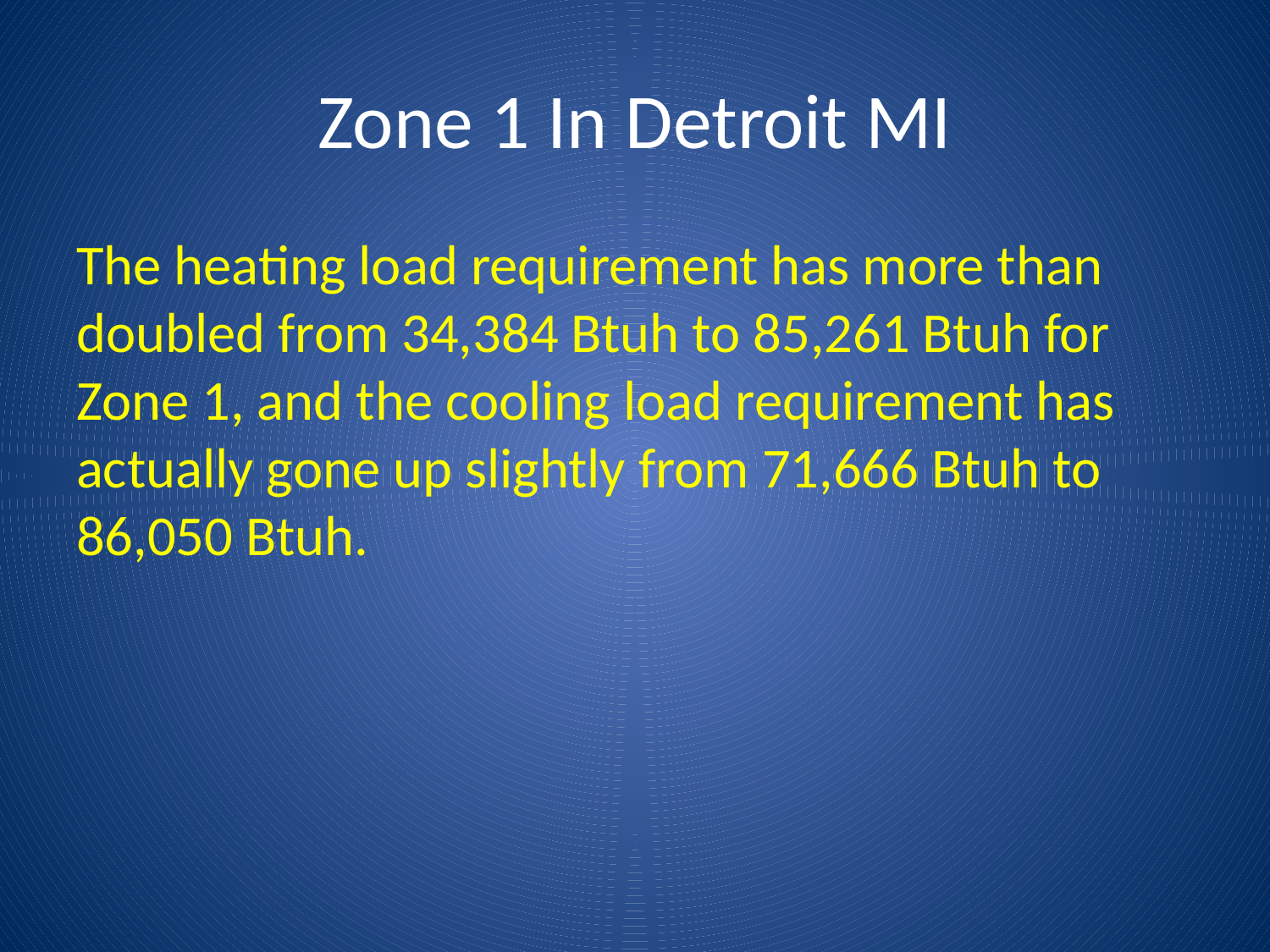

# Zone 1 In Detroit MI
The heating load requirement has more than doubled from 34,384 Btuh to 85,261 Btuh for Zone 1, and the cooling load requirement has actually gone up slightly from 71,666 Btuh to 86,050 Btuh.